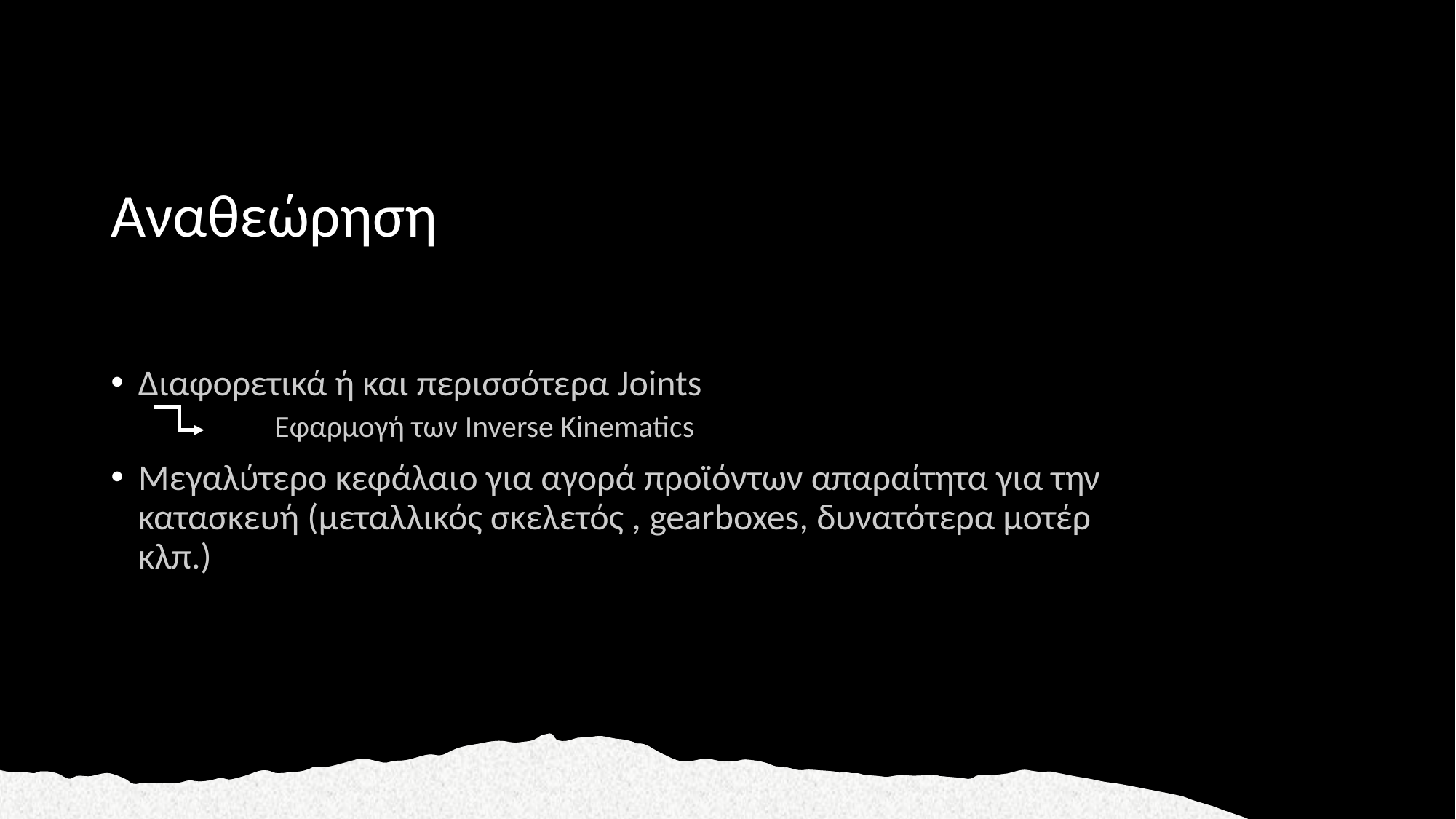

# Αναθεώρηση
Διαφορετικά ή και περισσότερα Joints
	Εφαρμογή των Inverse Kinematics
Μεγαλύτερο κεφάλαιο για αγορά προϊόντων απαραίτητα για την κατασκευή (μεταλλικός σκελετός , gearboxes, δυνατότερα μοτέρ κλπ.)